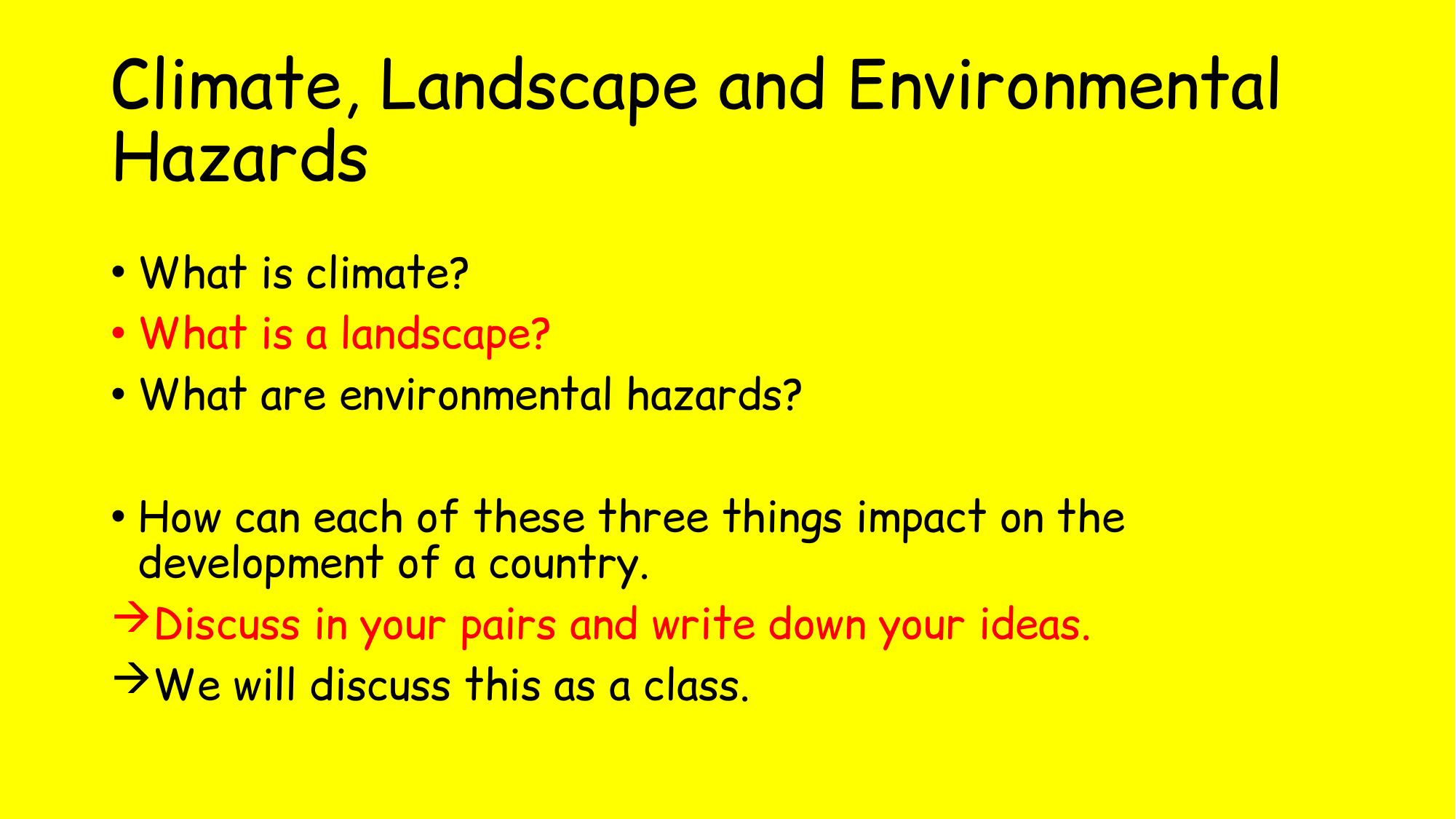

# Climate, Landscape and Environmental Hazards
What is climate?
What is a landscape?
What are environmental hazards?

How can each of these three things impact on the development of a country.
Discuss in your pairs and write down your ideas.
We will discuss this as a class.